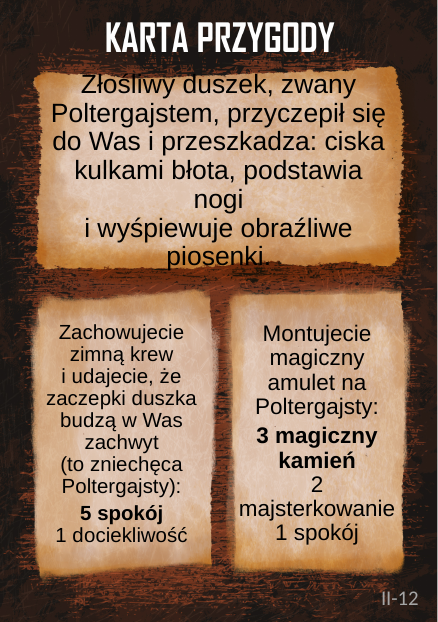

# Złośliwy duszek, zwany Poltergajstem, przyczepił się do Was i przeszkadza: ciska kulkami błota, podstawia nogi i wyśpiewuje obraźliwe piosenki.
Zachowujecie zimną krew
i udajecie, że zaczepki duszka budzą w Was zachwyt
(to zniechęca Poltergajsty):
5 spokój
1 dociekliwość
Montujecie magiczny amulet na Poltergajsty:
3 magiczny kamień
2 majsterkowanie
1 spokój
II-12